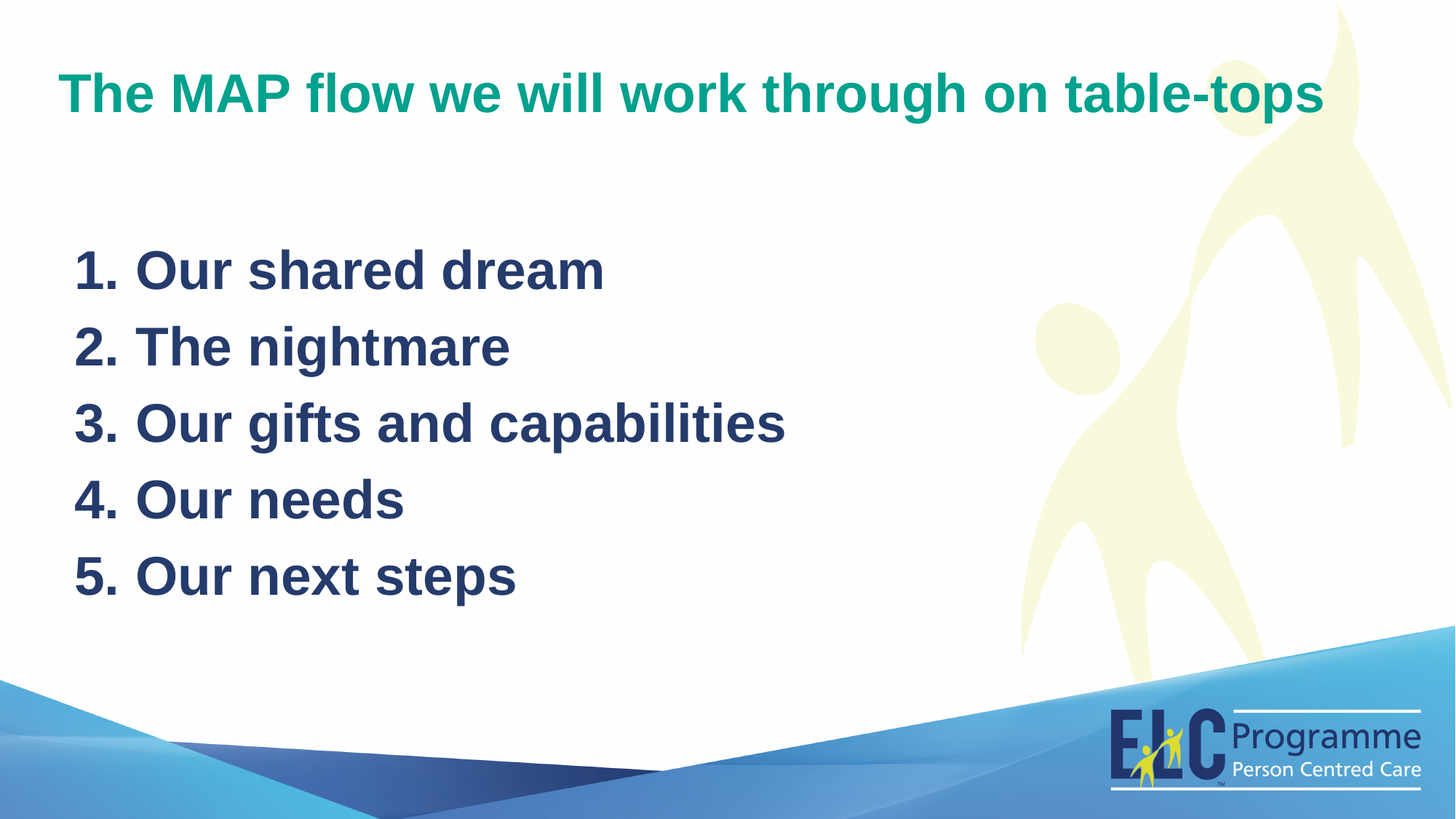

The MAP flow we will work through on table-tops

Our shared dream
The nightmare
Our gifts and capabilities
Our needs
Our next steps